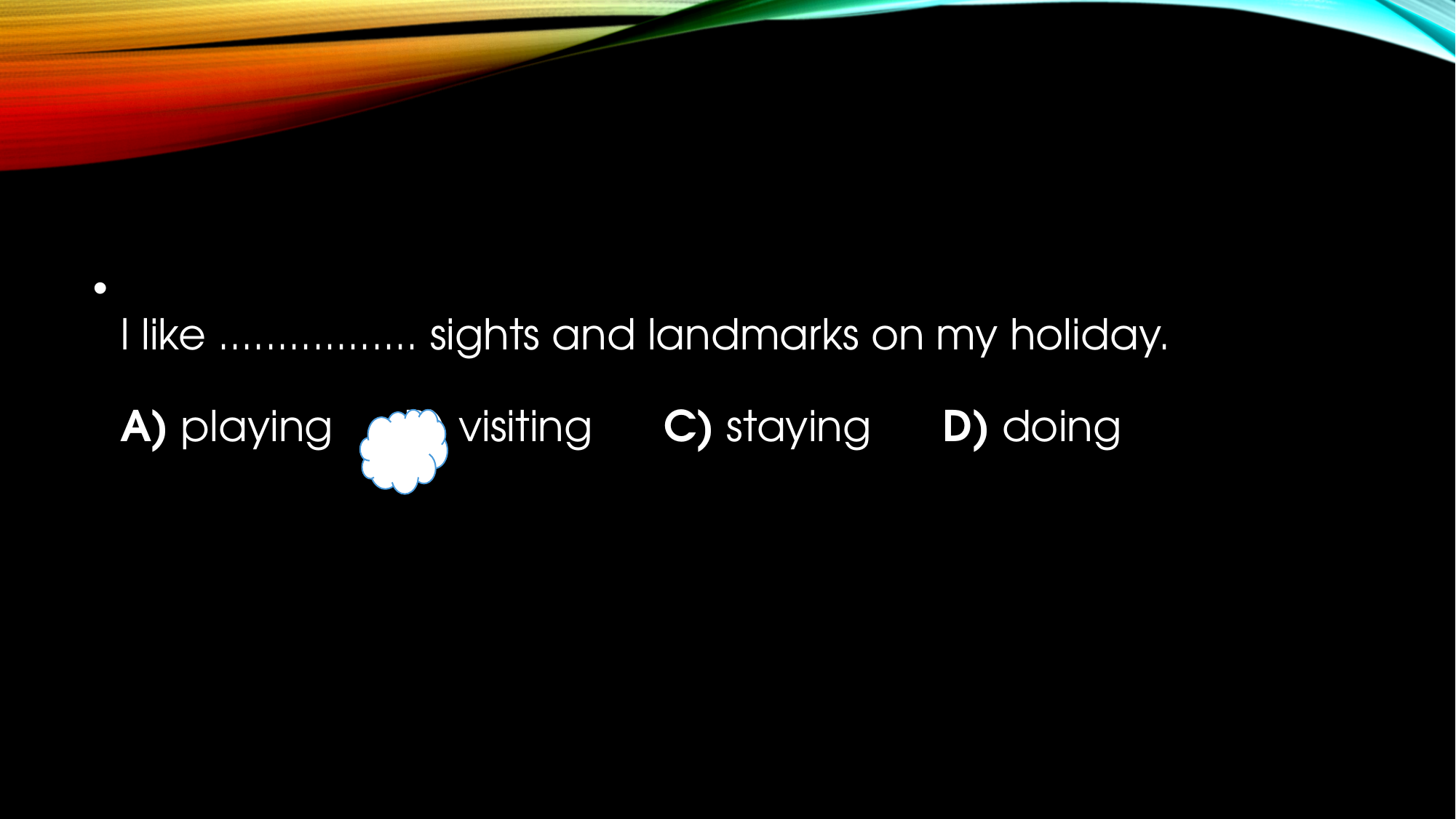

#
I like ................. sights and landmarks on my holiday. 
A) playing      B) visiting      C) staying      D) doing